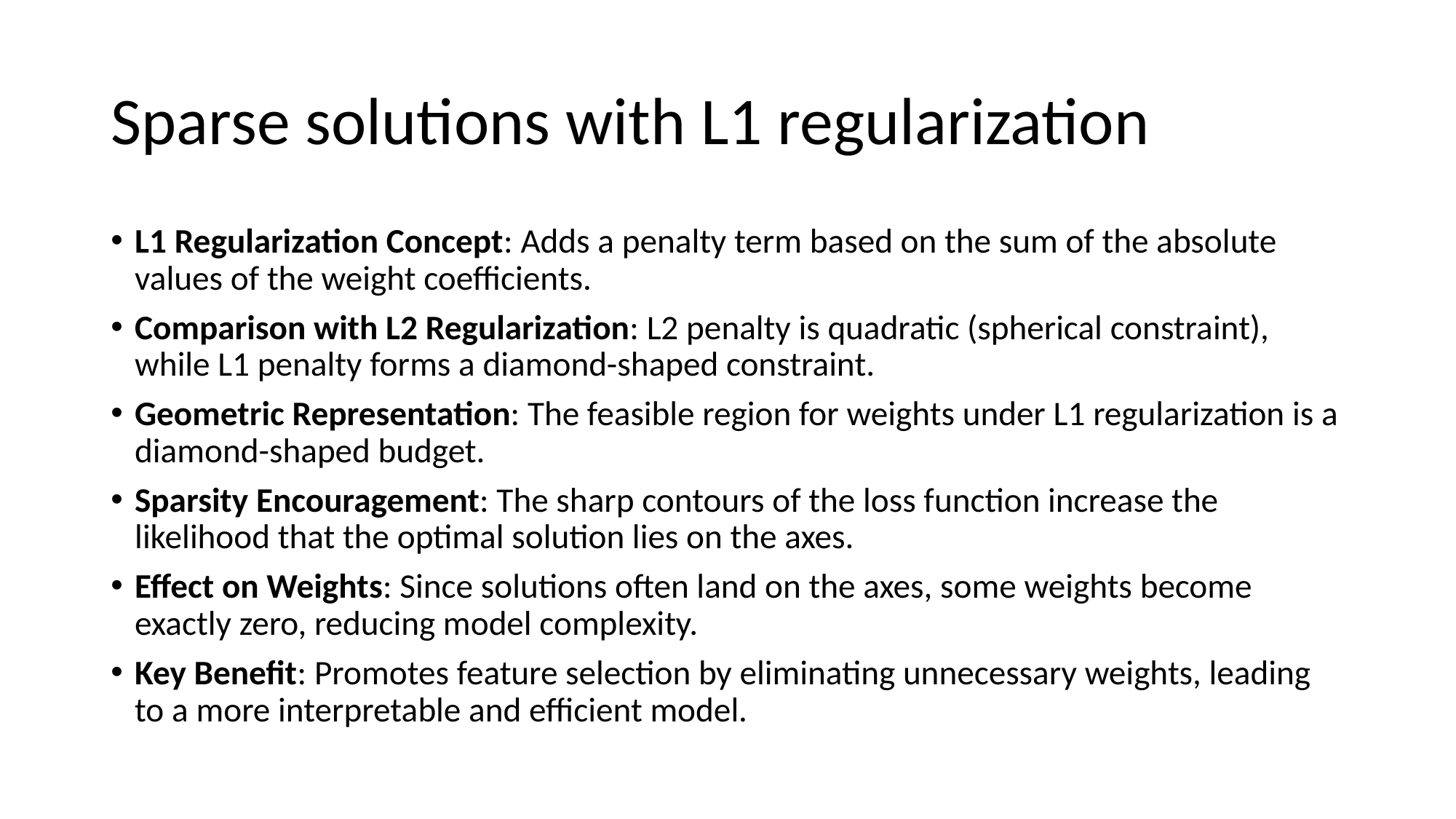

# Sparse solutions with L1 regularization
L1 Regularization Concept: Adds a penalty term based on the sum of the absolute values of the weight coefficients.
Comparison with L2 Regularization: L2 penalty is quadratic (spherical constraint), while L1 penalty forms a diamond-shaped constraint.
Geometric Representation: The feasible region for weights under L1 regularization is a diamond-shaped budget.
Sparsity Encouragement: The sharp contours of the loss function increase the likelihood that the optimal solution lies on the axes.
Effect on Weights: Since solutions often land on the axes, some weights become exactly zero, reducing model complexity.
Key Benefit: Promotes feature selection by eliminating unnecessary weights, leading to a more interpretable and efficient model.